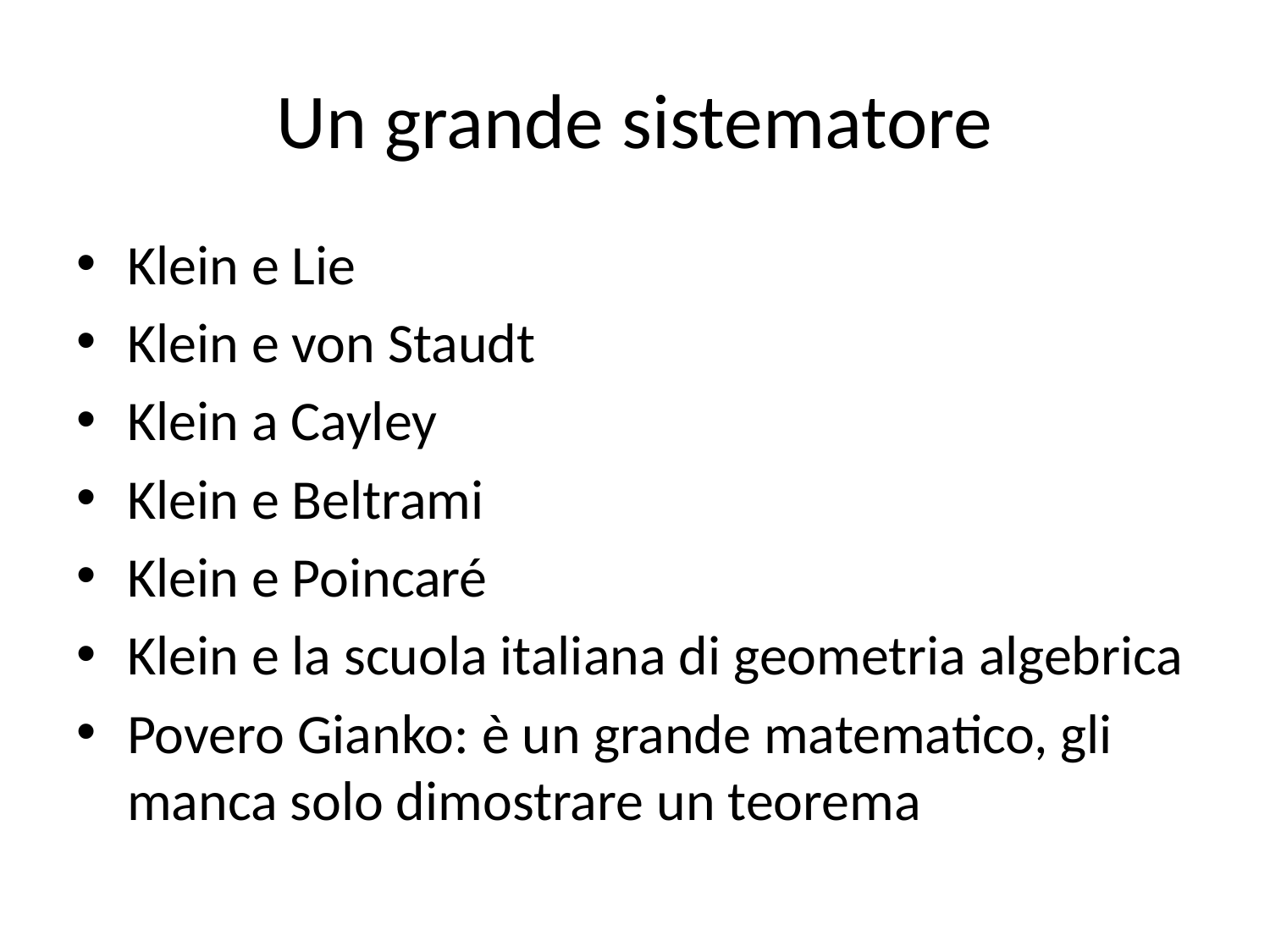

# Un grande sistematore
Klein e Lie
Klein e von Staudt
Klein a Cayley
Klein e Beltrami
Klein e Poincaré
Klein e la scuola italiana di geometria algebrica
Povero Gianko: è un grande matematico, gli manca solo dimostrare un teorema